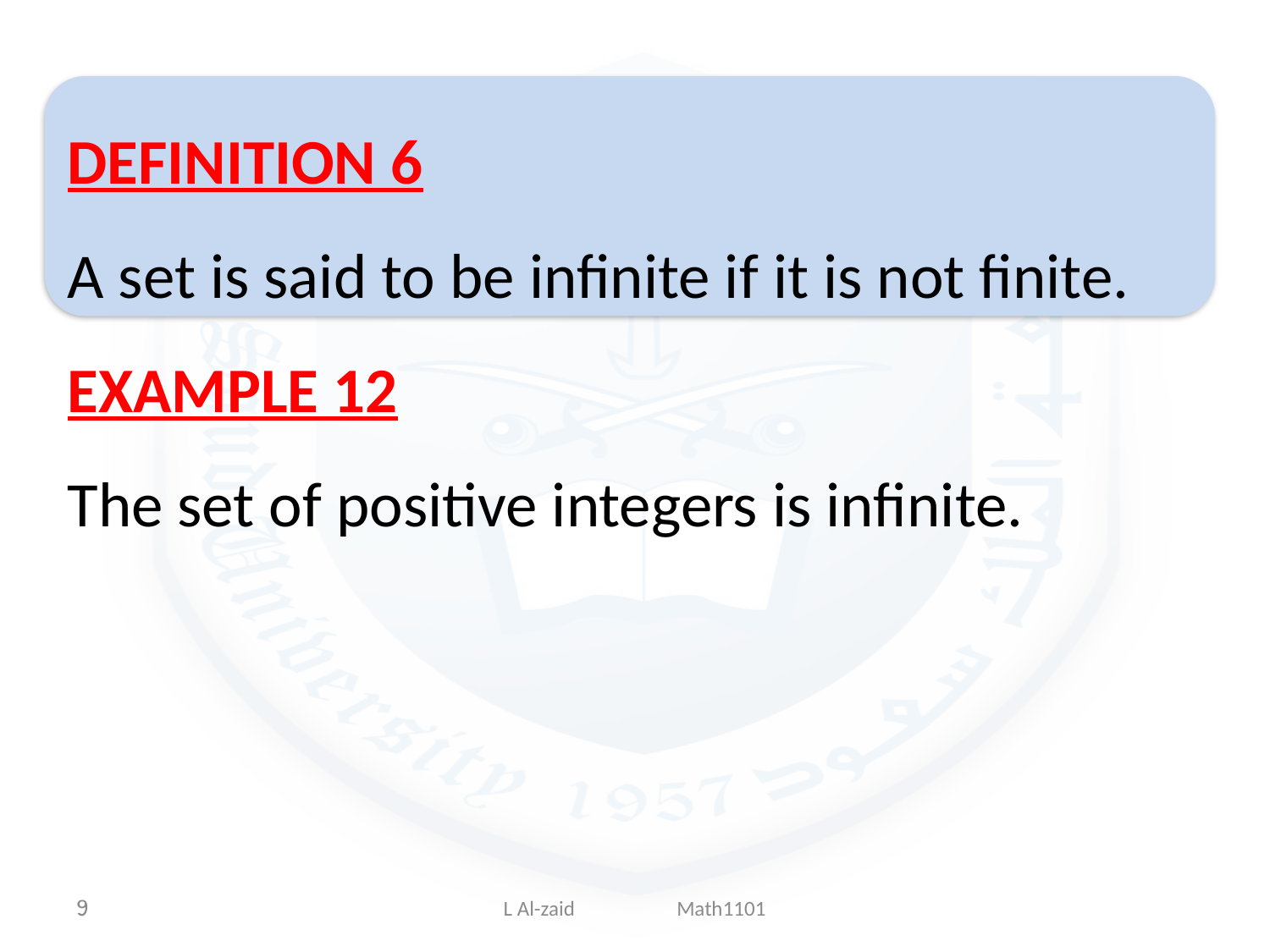

DEFINITION 6
A set is said to be infinite if it is not finite.
EXAMPLE 12
The set of positive integers is infinite.
9
L Al-zaid                     Math1101